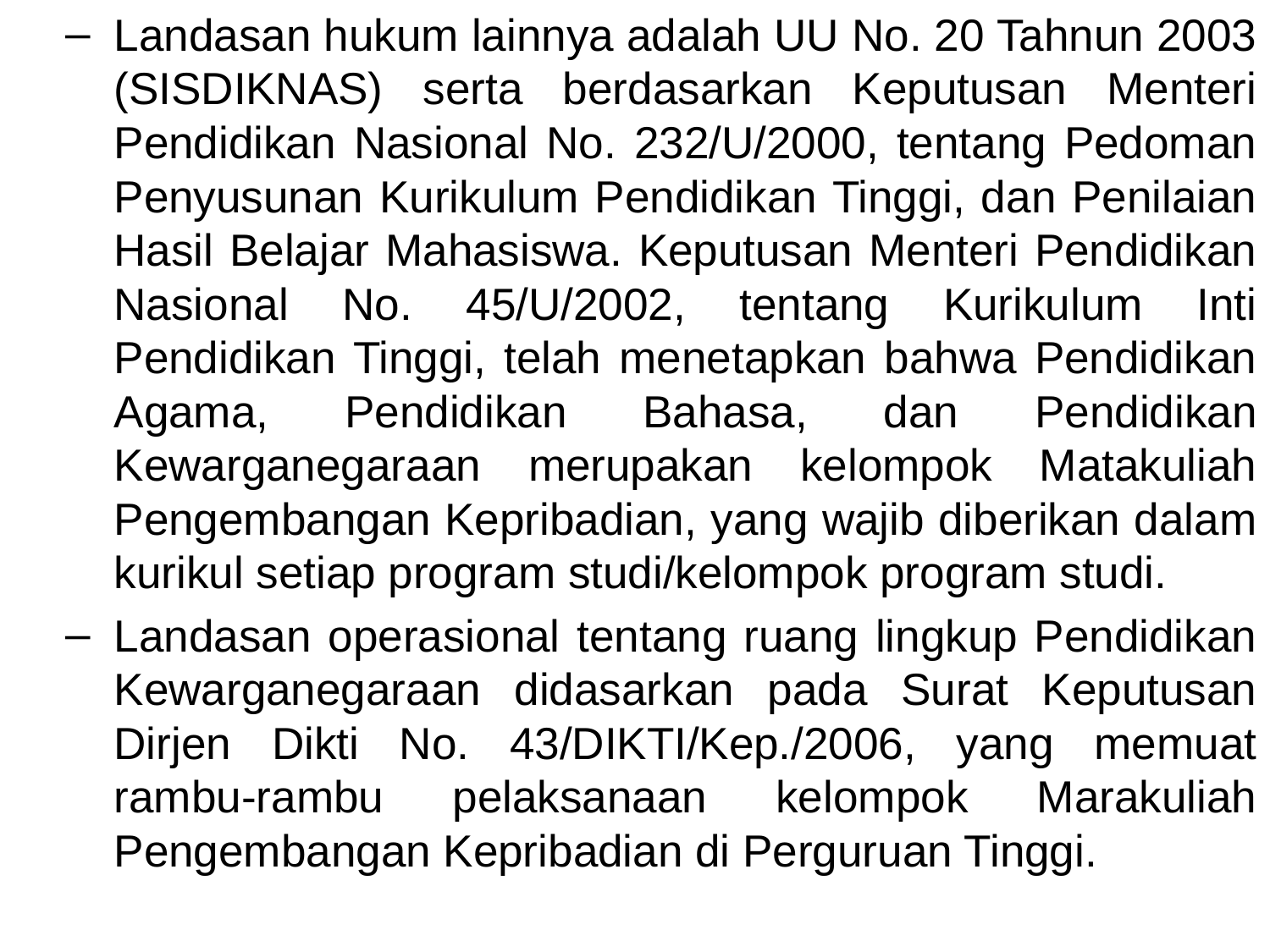

Landasan hukum lainnya adalah UU No. 20 Tahnun 2003 (SISDIKNAS) serta berdasarkan Keputusan Menteri Pendidikan Nasional No. 232/U/2000, tentang Pedoman Penyusunan Kurikulum Pendidikan Tinggi, dan Penilaian Hasil Belajar Mahasiswa. Keputusan Menteri Pendidikan Nasional No. 45/U/2002, tentang Kurikulum Inti Pendidikan Tinggi, telah menetapkan bahwa Pendidikan Agama, Pendidikan Bahasa, dan Pendidikan Kewarganegaraan merupakan kelompok Matakuliah Pengembangan Kepribadian, yang wajib diberikan dalam kurikul setiap program studi/kelompok program studi.
Landasan operasional tentang ruang lingkup Pendidikan Kewarganegaraan didasarkan pada Surat Keputusan Dirjen Dikti No. 43/DIKTI/Kep./2006, yang memuat rambu-rambu pelaksanaan kelompok Marakuliah Pengembangan Kepribadian di Perguruan Tinggi.